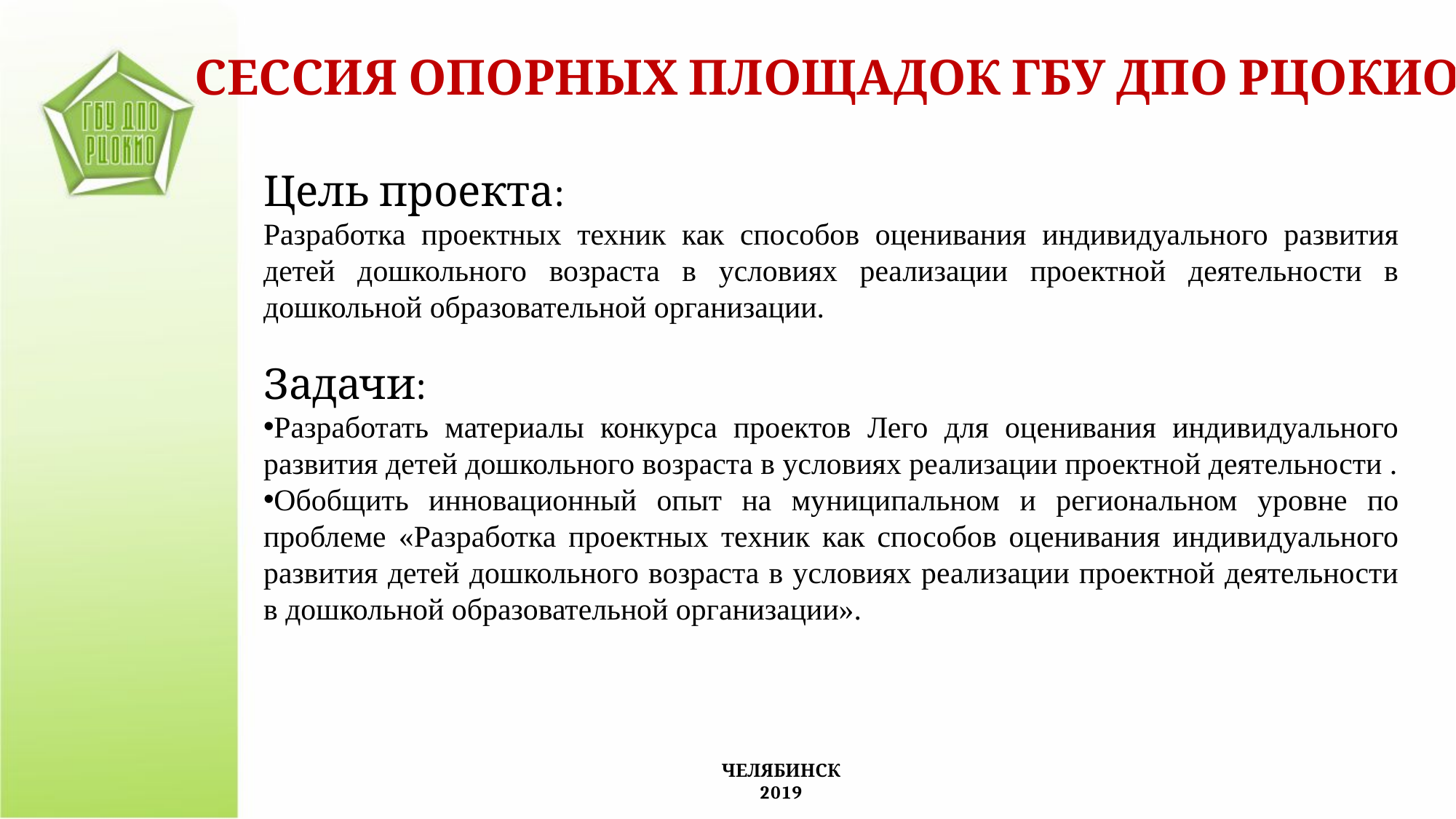

СЕССИЯ ОПОРНЫХ ПЛОЩАДОК ГБУ ДПО РЦОКИО
Цель проекта:
Разработка проектных техник как способов оценивания индивидуального развития детей дошкольного возраста в условиях реализации проектной деятельности в дошкольной образовательной организации.

Задачи:
Разработать материалы конкурса проектов Лего для оценивания индивидуального развития детей дошкольного возраста в условиях реализации проектной деятельности .
Обобщить инновационный опыт на муниципальном и региональном уровне по проблеме «Разработка проектных техник как способов оценивания индивидуального развития детей дошкольного возраста в условиях реализации проектной деятельности в дошкольной образовательной организации».
ЧЕЛЯБИНСК
2019